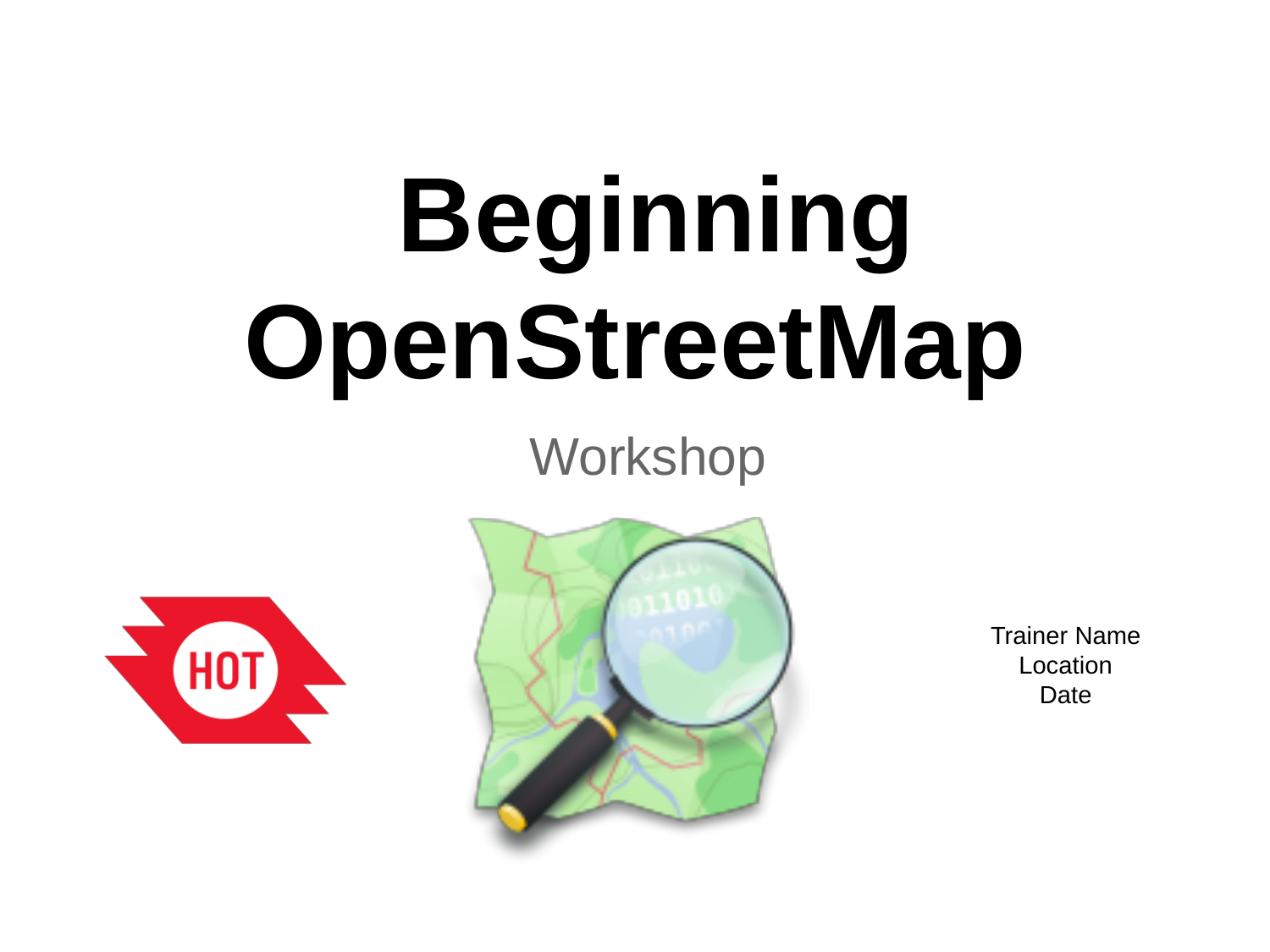

# Beginning OpenStreetMap
Workshop

Trainer Name
Location
Date